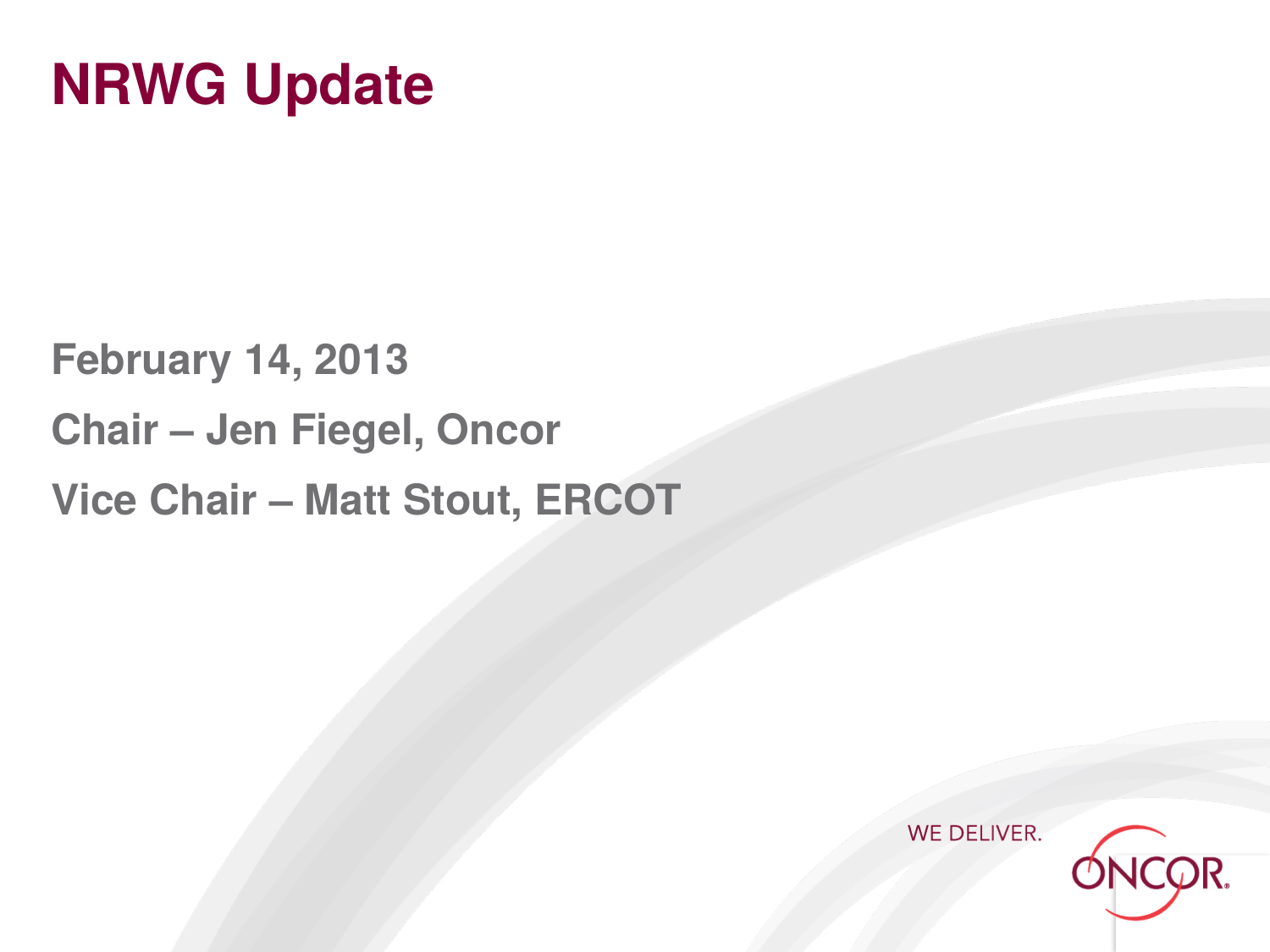

# NRWG Update
February 14, 2013

Chair – Jen Fiegel, Oncor

Vice Chair – Matt Stout, ERCOT